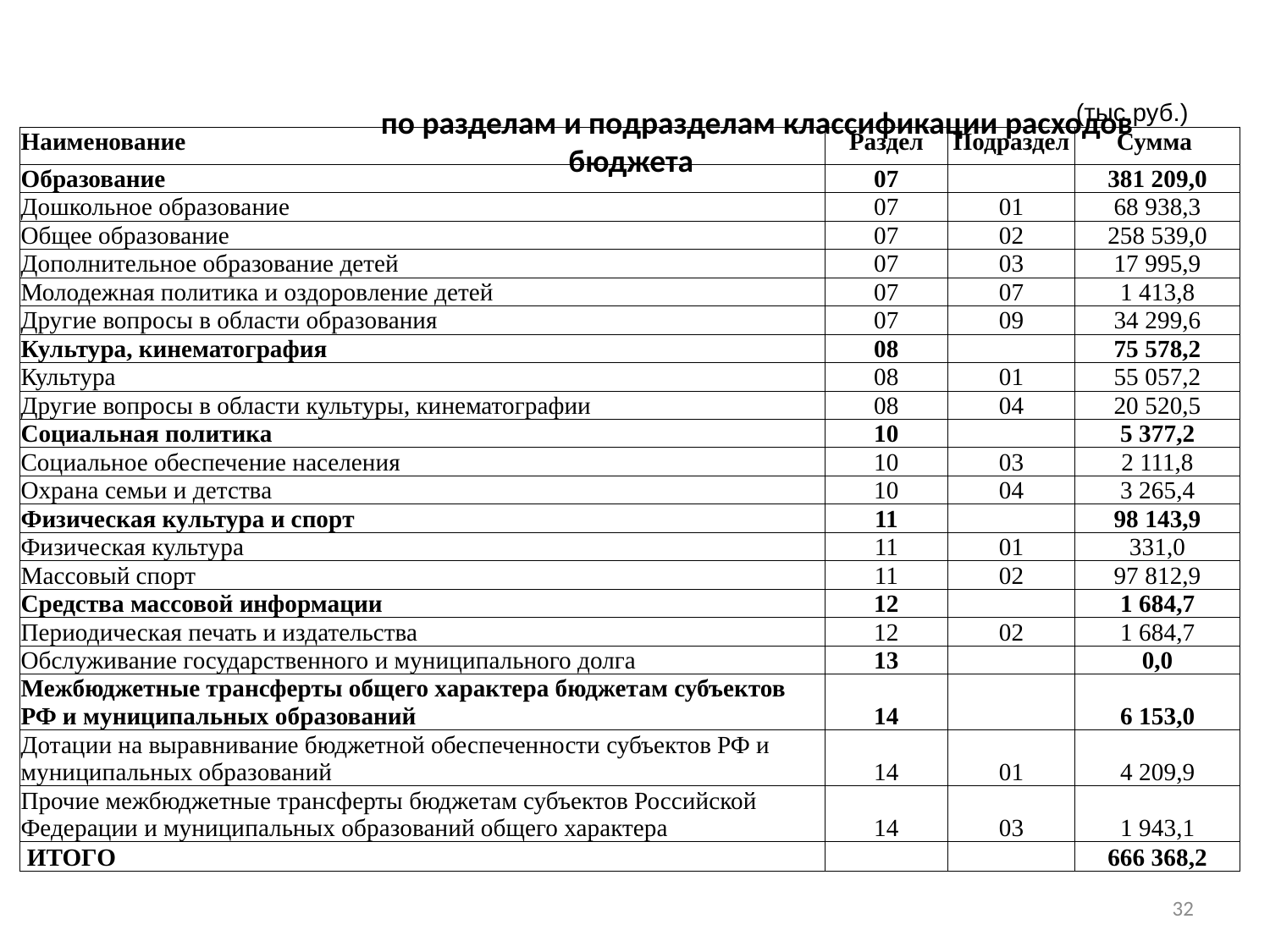

# Расходы бюджета Дергачевского муниципального района за 2022 год                                                                                                                                                                                                                                                                                                                                                                                                                                                                                                                                            по разделам и подразделам классификации расходов бюджета
|  |  |  | (тыс.руб.) |
| --- | --- | --- | --- |
| Наименование | Раздел | Подраздел | Сумма |
| Образование | 07 |  | 381 209,0 |
| Дошкольное образование | 07 | 01 | 68 938,3 |
| Общее образование | 07 | 02 | 258 539,0 |
| Дополнительное образование детей | 07 | 03 | 17 995,9 |
| Молодежная политика и оздоровление детей | 07 | 07 | 1 413,8 |
| Другие вопросы в области образования | 07 | 09 | 34 299,6 |
| Культура, кинематография | 08 |  | 75 578,2 |
| Культура | 08 | 01 | 55 057,2 |
| Другие вопросы в области культуры, кинематографии | 08 | 04 | 20 520,5 |
| Социальная политика | 10 |  | 5 377,2 |
| Социальное обеспечение населения | 10 | 03 | 2 111,8 |
| Охрана семьи и детства | 10 | 04 | 3 265,4 |
| Физическая культура и спорт | 11 |  | 98 143,9 |
| Физическая культура | 11 | 01 | 331,0 |
| Массовый спорт | 11 | 02 | 97 812,9 |
| Средства массовой информации | 12 |  | 1 684,7 |
| Периодическая печать и издательства | 12 | 02 | 1 684,7 |
| Обслуживание государственного и муниципального долга | 13 |  | 0,0 |
| Межбюджетные трансферты общего характера бюджетам субъектов РФ и муниципальных образований | 14 |  | 6 153,0 |
| Дотации на выравнивание бюджетной обеспеченности субъектов РФ и муниципальных образований | 14 | 01 | 4 209,9 |
| Прочие межбюджетные трансферты бюджетам субъектов Российской Федерации и муниципальных образований общего характера | 14 | 03 | 1 943,1 |
| ИТОГО |  |  | 666 368,2 |
32